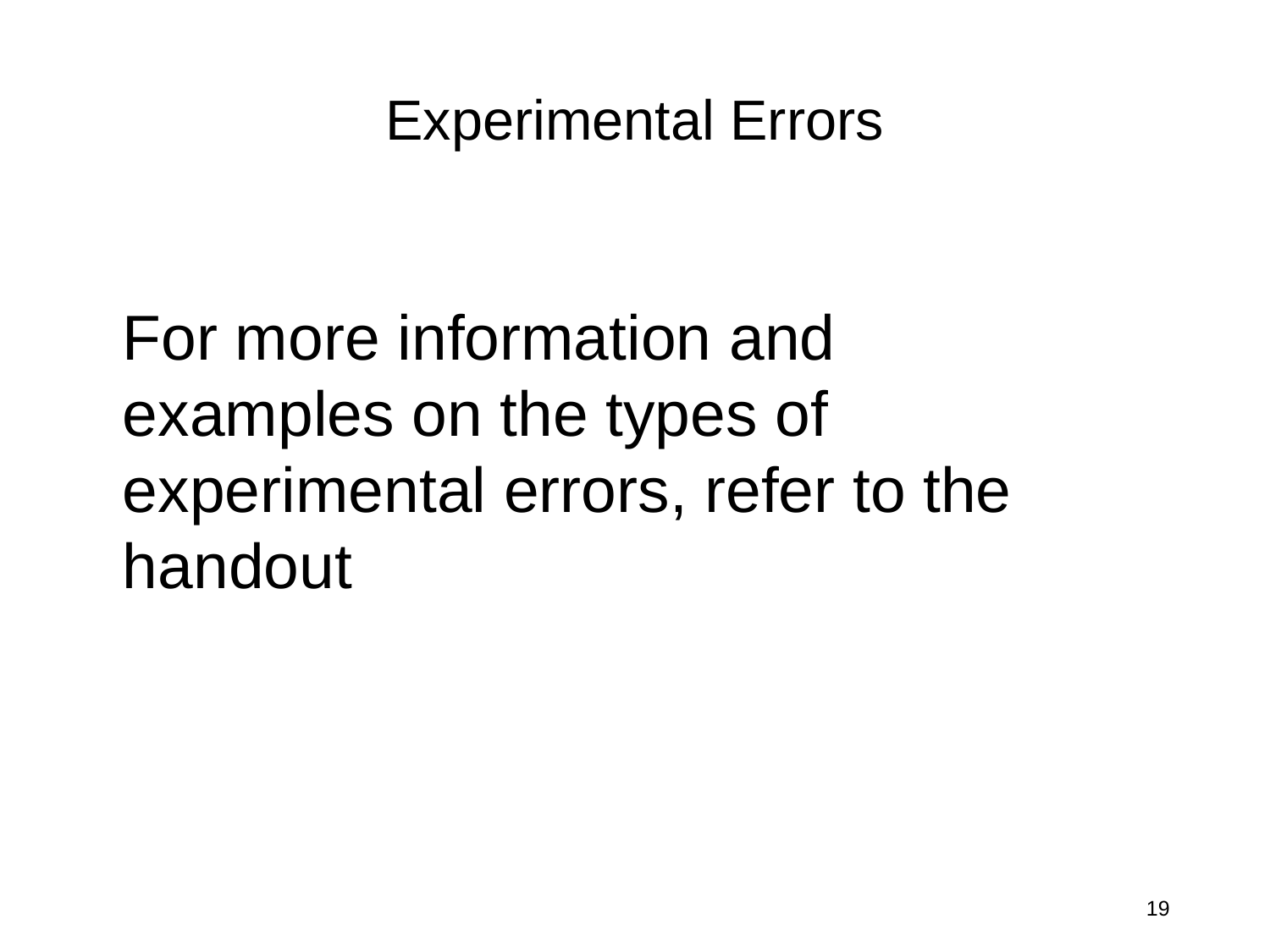

Experimental Errors
For more information and examples on the types of experimental errors, refer to the handout
19